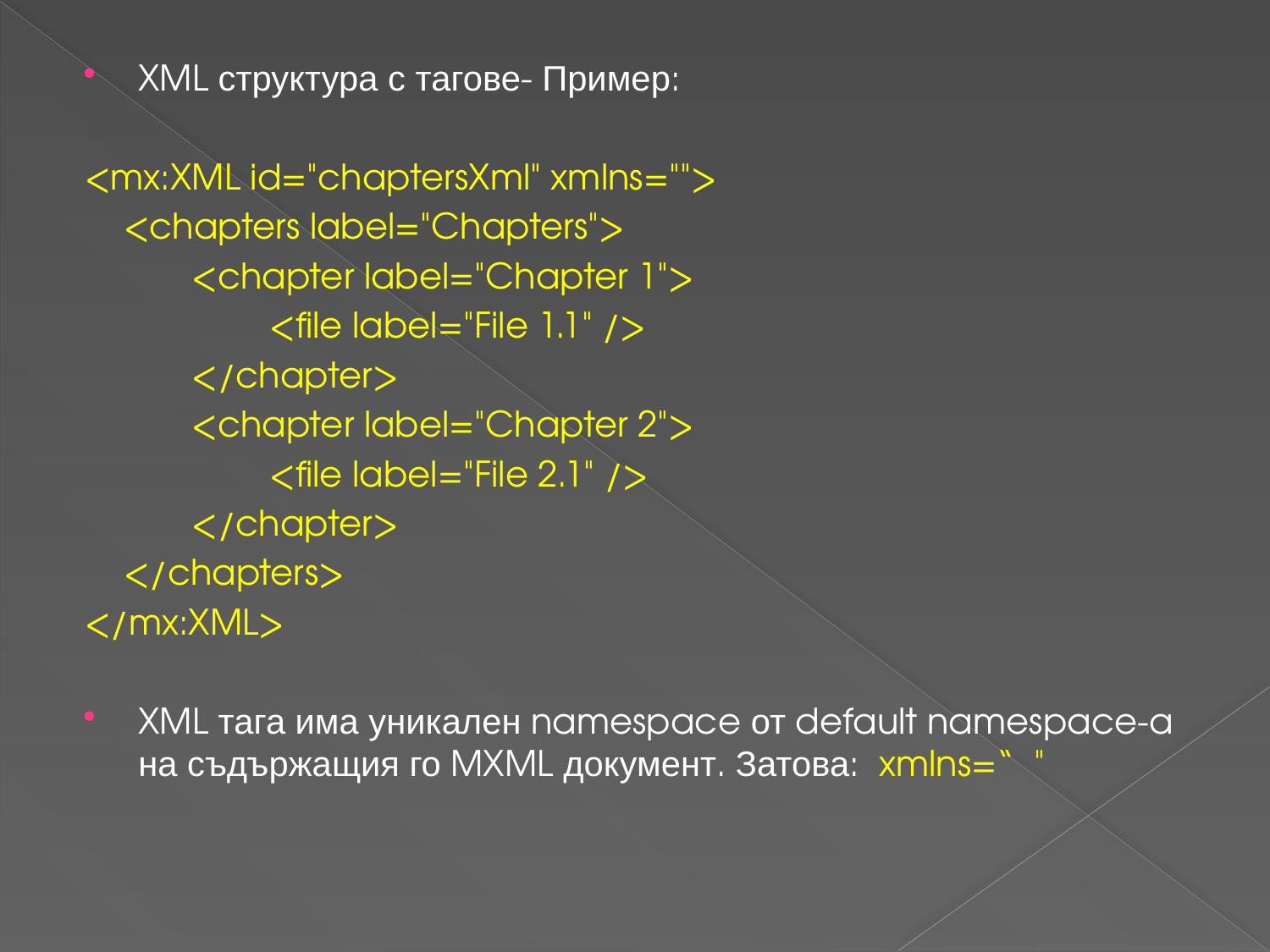

XML структура с тагове- Пример:

<mx:XML id="chaptersXml" xmlns="">
    <chapters label="Chapters">
           <chapter label="Chapter 1">
                   <file label="File 1.1" />
           </chapter>
           <chapter label="Chapter 2">
                   <file label="File 2.1" />
           </chapter>
    </chapters>
</mx:XML>

XML тага има уникален namespace от default namespace-a  на съдържащия го MXML документ. Затова:  xmlns=“  "